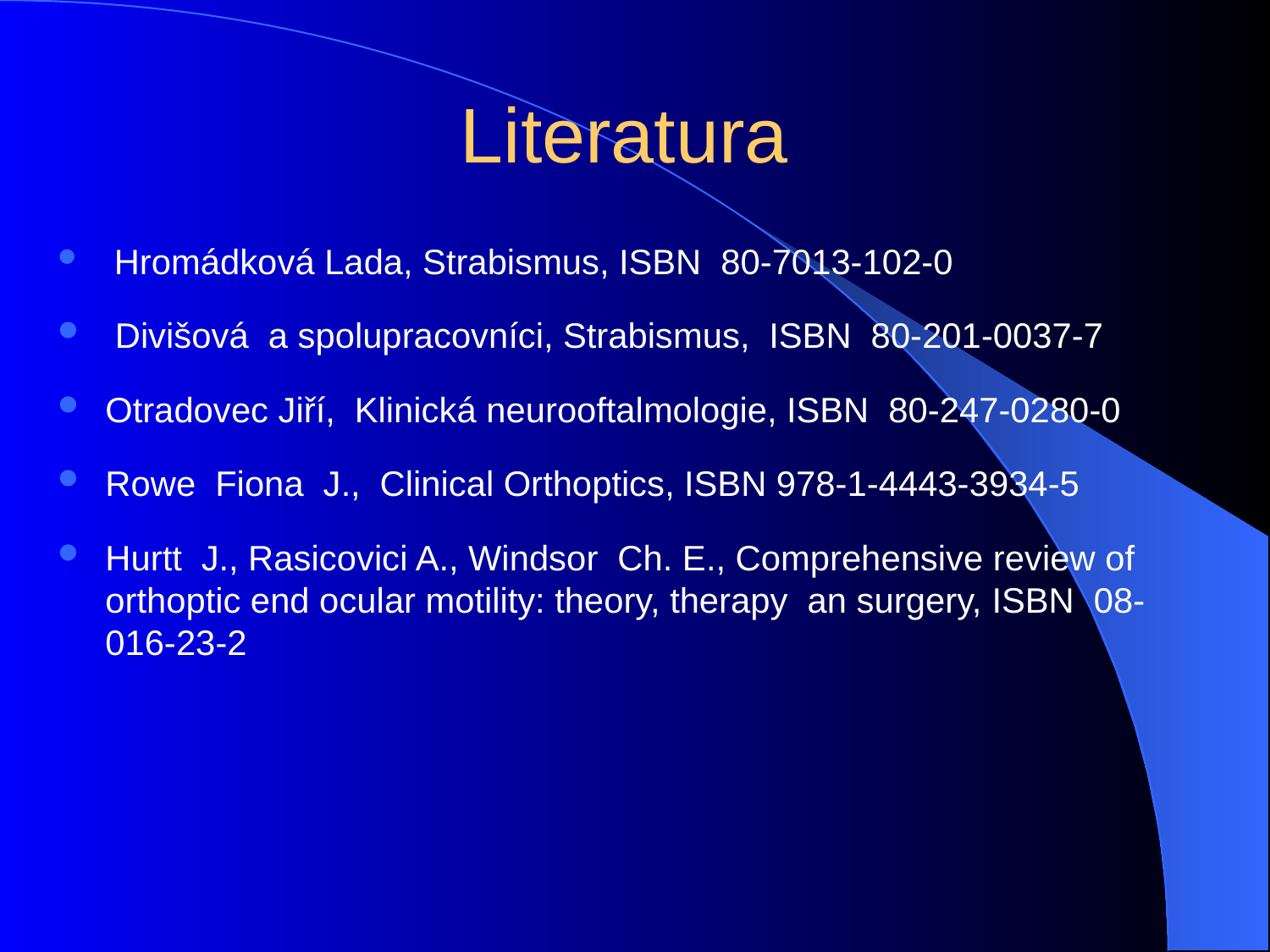

# Literatura
 Hromádková Lada, Strabismus, ISBN  80-7013-102-0
 Divišová  a spolupracovníci, Strabismus,  ISBN  80-201-0037-7
Otradovec Jiří,  Klinická neurooftalmologie, ISBN  80-247-0280-0
Rowe  Fiona  J.,  Clinical Orthoptics, ISBN 978-1-4443-3934-5
Hurtt  J., Rasicovici A., Windsor  Ch. E., Comprehensive review of orthoptic end ocular motility: theory, therapy  an surgery, ISBN  08-016-23-2